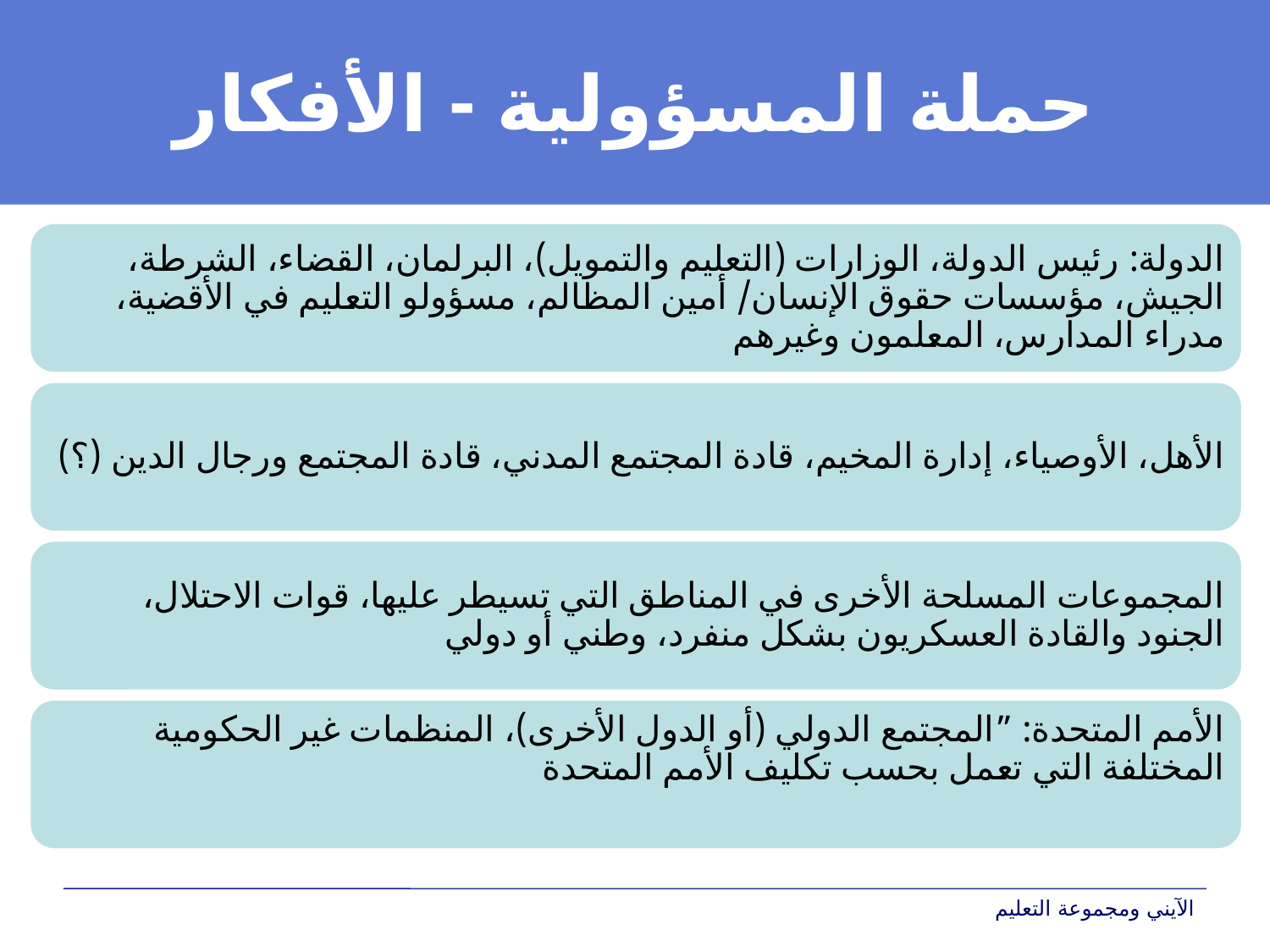

# حملة المسؤولية - الأفكار
الدولة: رئيس الدولة، الوزارات (التعليم والتمويل)، البرلمان، القضاء، الشرطة، الجيش، مؤسسات حقوق الإنسان/ أمين المظالم، مسؤولو التعليم في الأقضية، مدراء المدارس، المعلمون وغيرهم
الأهل، الأوصياء، إدارة المخيم، قادة المجتمع المدني، قادة المجتمع ورجال الدين (؟)
المجموعات المسلحة الأخرى في المناطق التي تسيطر عليها، قوات الاحتلال، الجنود والقادة العسكريون بشكل منفرد، وطني أو دولي
الأمم المتحدة: ”المجتمع الدولي (أو الدول الأخرى)، المنظمات غير الحكومية المختلفة التي تعمل بحسب تكليف الأمم المتحدة

الآيني ومجموعة التعليم